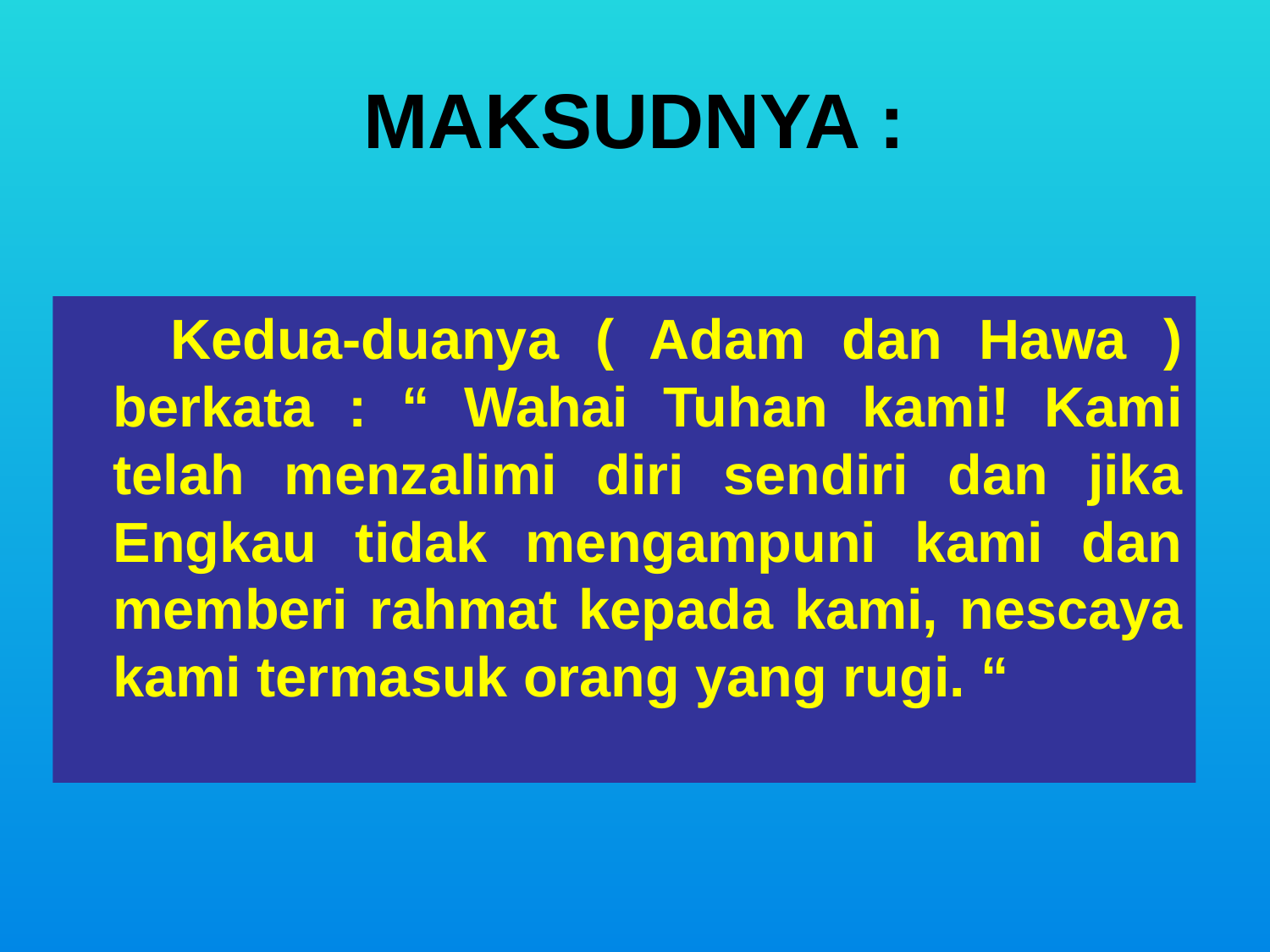

MAKSUDNYA :
   Kedua-duanya ( Adam dan Hawa ) berkata : “ Wahai Tuhan kami! Kami telah menzalimi diri sendiri dan jika Engkau tidak mengampuni kami dan memberi rahmat kepada kami, nescaya kami termasuk orang yang rugi. “